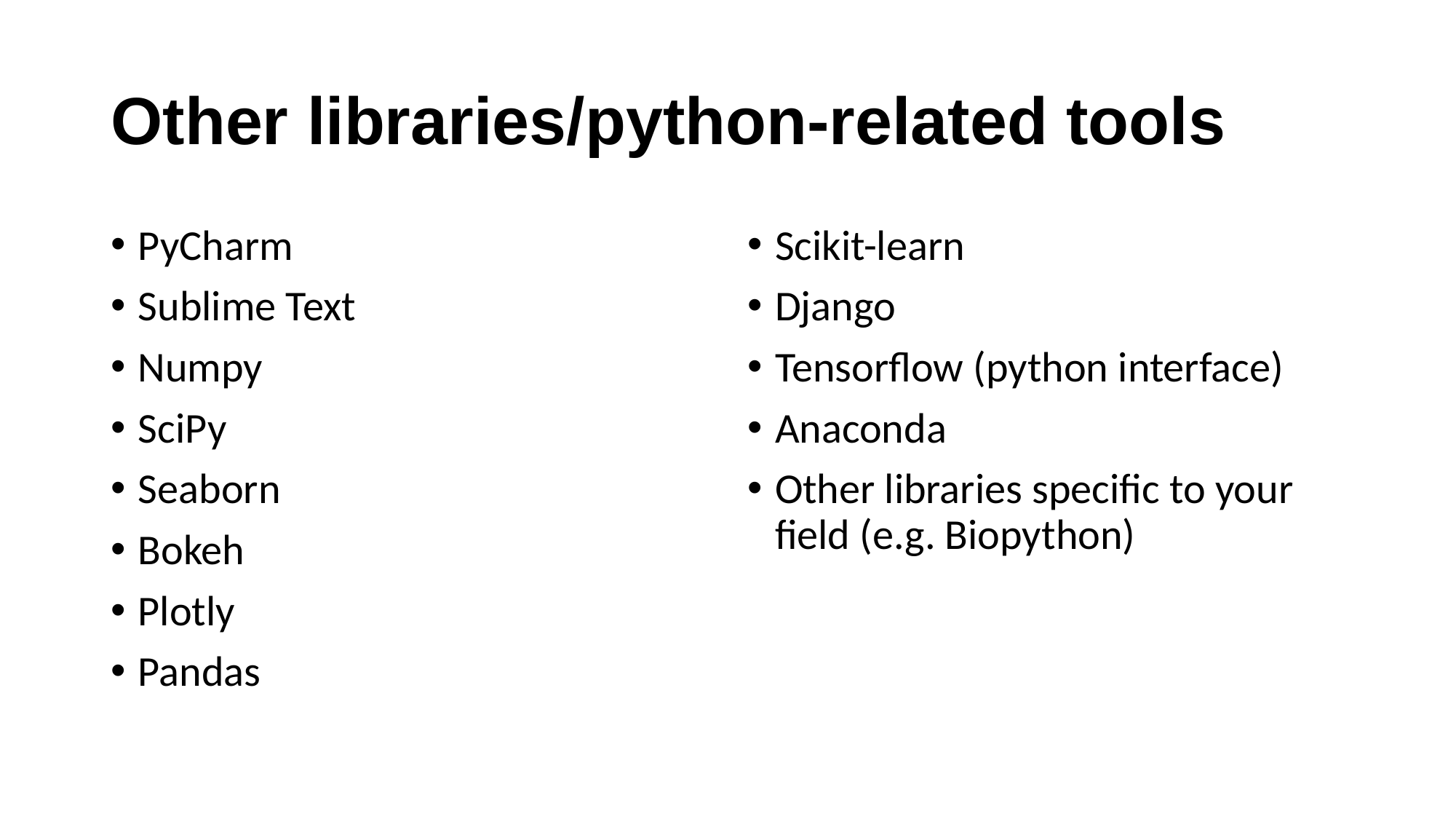

# Other libraries/python-related tools
PyCharm
Sublime Text
Numpy
SciPy
Seaborn
Bokeh
Plotly
Pandas

Scikit-learn
Django
Tensorflow (python interface)
Anaconda
Other libraries specific to your field (e.g. Biopython)